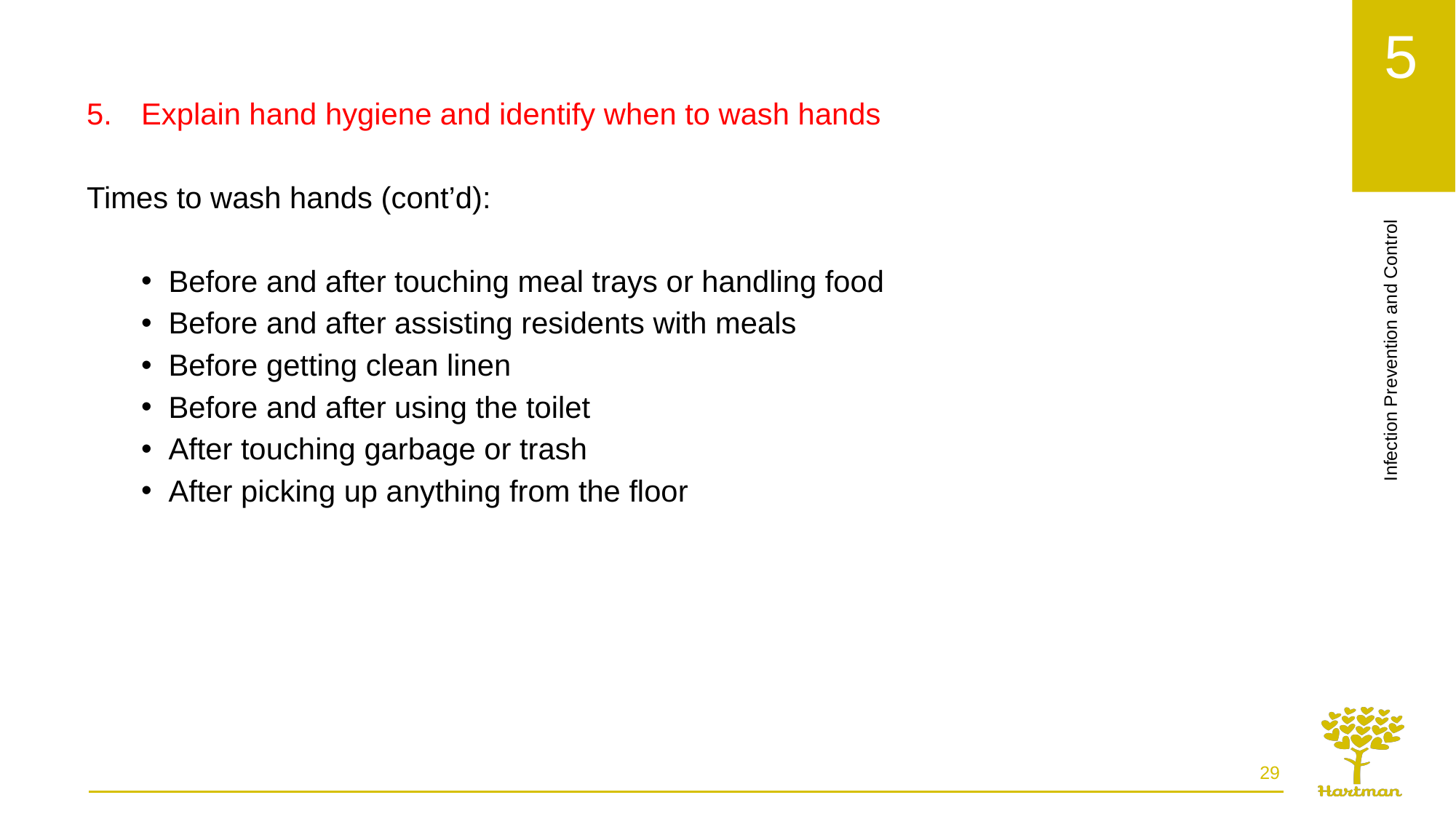

Explain hand hygiene and identify when to wash hands

Times to wash hands (cont’d):

Before and after touching meal trays or handling food
Before and after assisting residents with meals
Before getting clean linen
Before and after using the toilet
After touching garbage or trash
After picking up anything from the floor

29